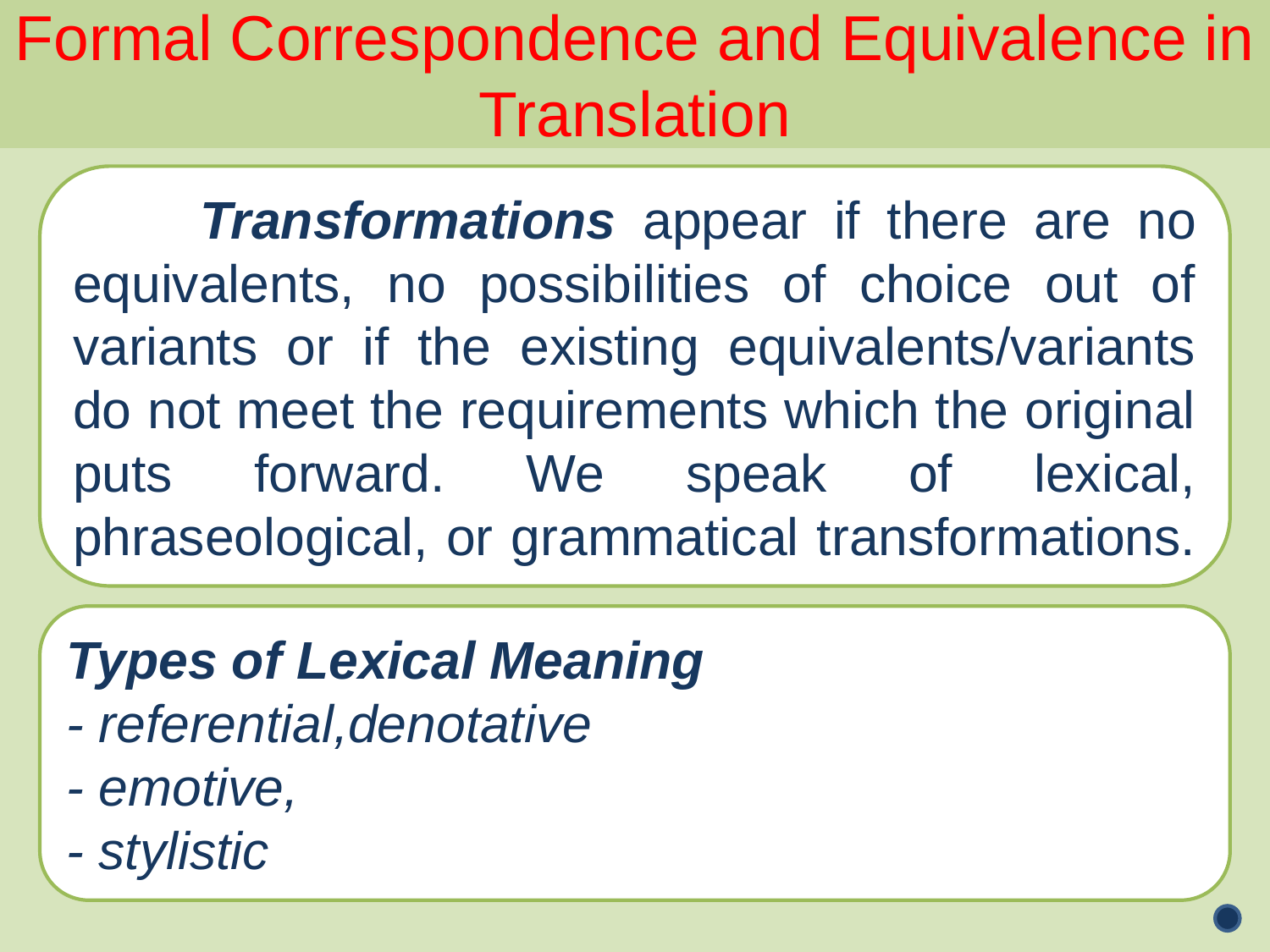

Formal Correspondence and Equivalence in Translation
	Transformations appear if there are no equivalents, no possibilities of choice out of variants or if the existing equivalents/variants do not meet the requirements which the original puts forward. We speak of lexical, phraseological, or grammatical transformations.
Types of Lexical Meaning
- referential,denotative
- emotive,
- stylistic